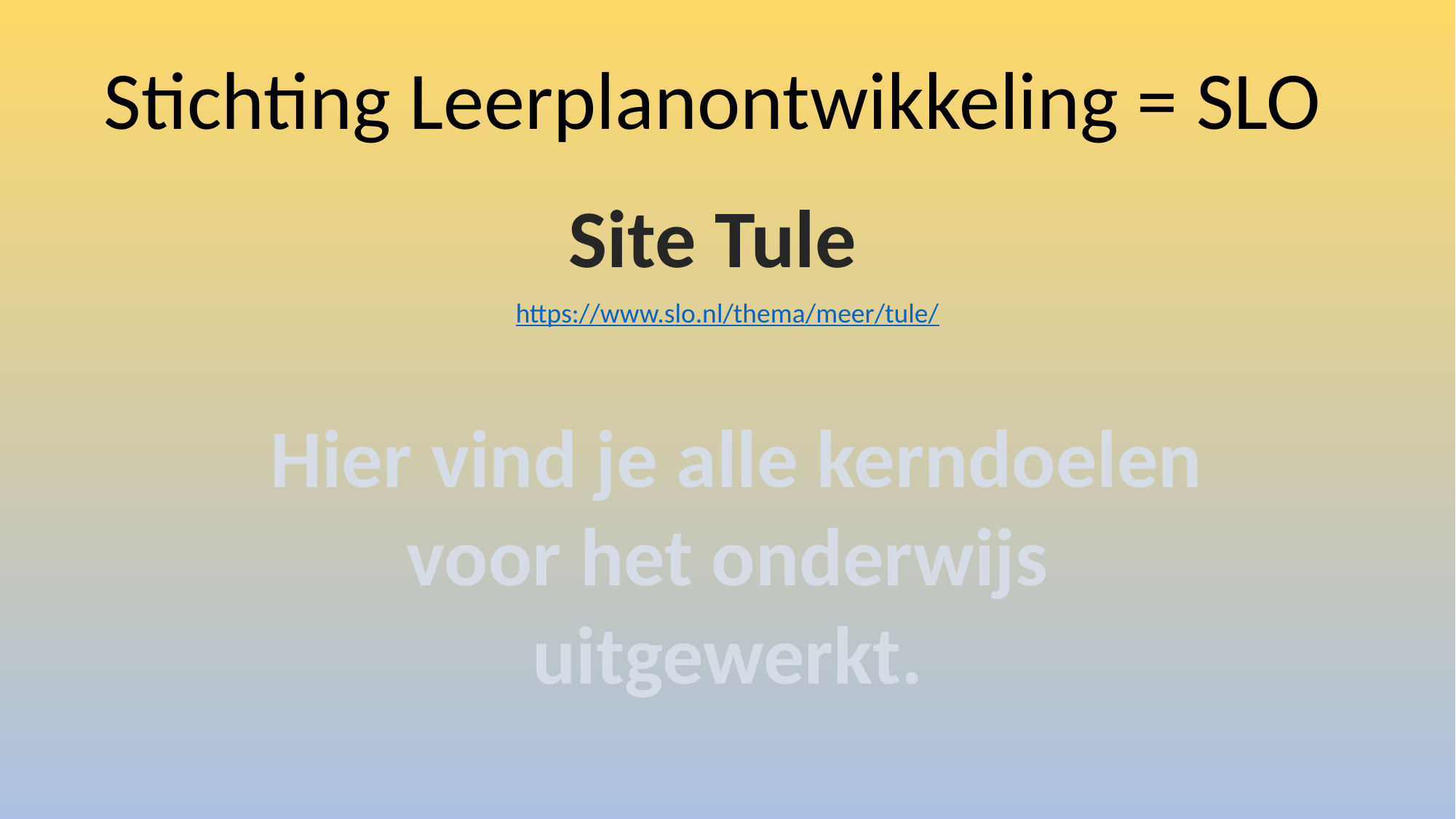

Stichting Leerplanontwikkeling = SLO
Site Tule
https://www.slo.nl/thema/meer/tule/

 Hier vind je alle kerndoelen
voor het onderwijs
uitgewerkt.